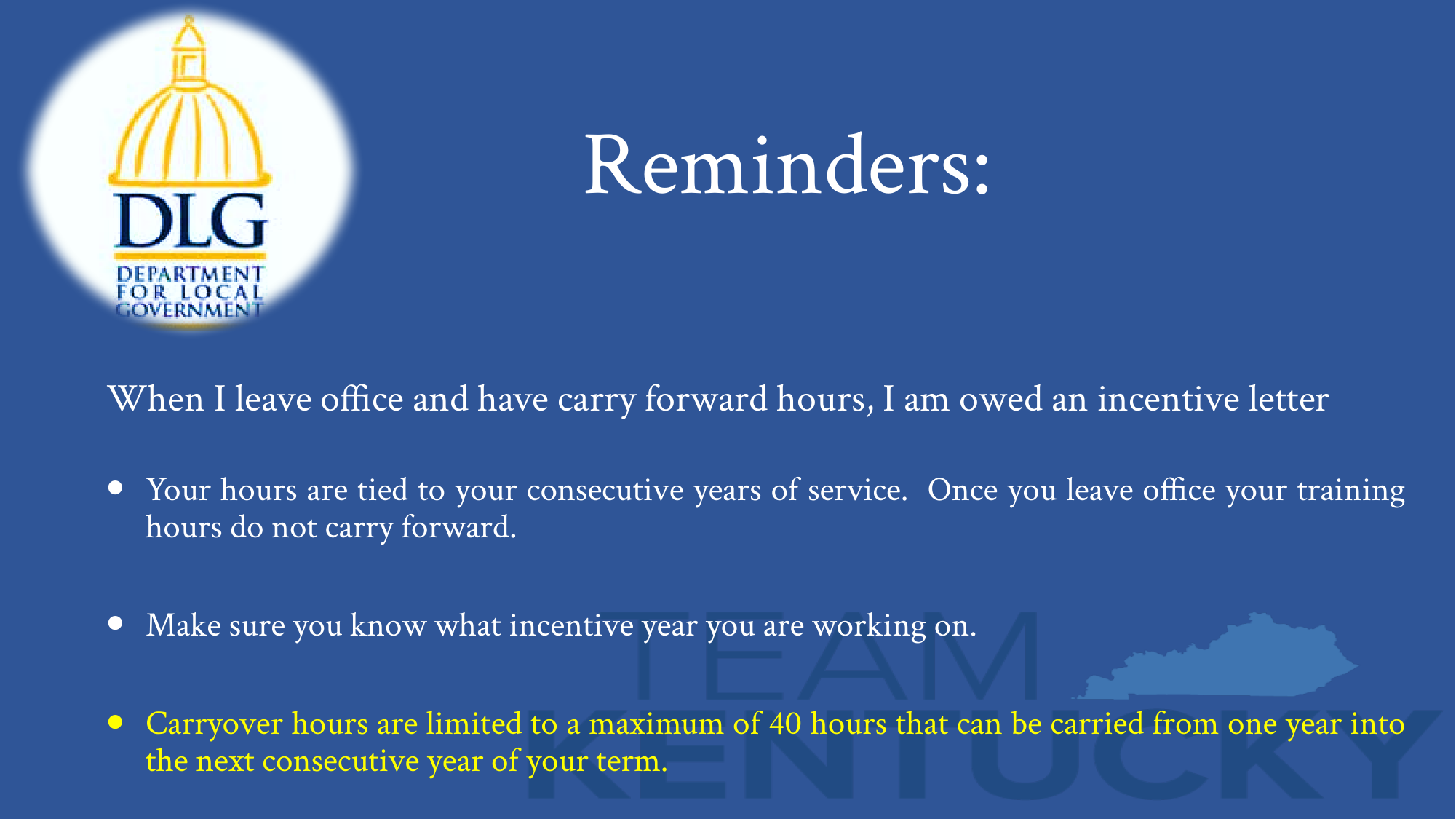

# Reminders:

When I leave office and have carry forward hours, I am owed an incentive letter

Your hours are tied to your consecutive years of service.  Once you leave office your training hours do not carry forward.

Make sure you know what incentive year you are working on.

Carryover hours are limited to a maximum of 40 hours that can be carried from one year into the next consecutive year of your term.